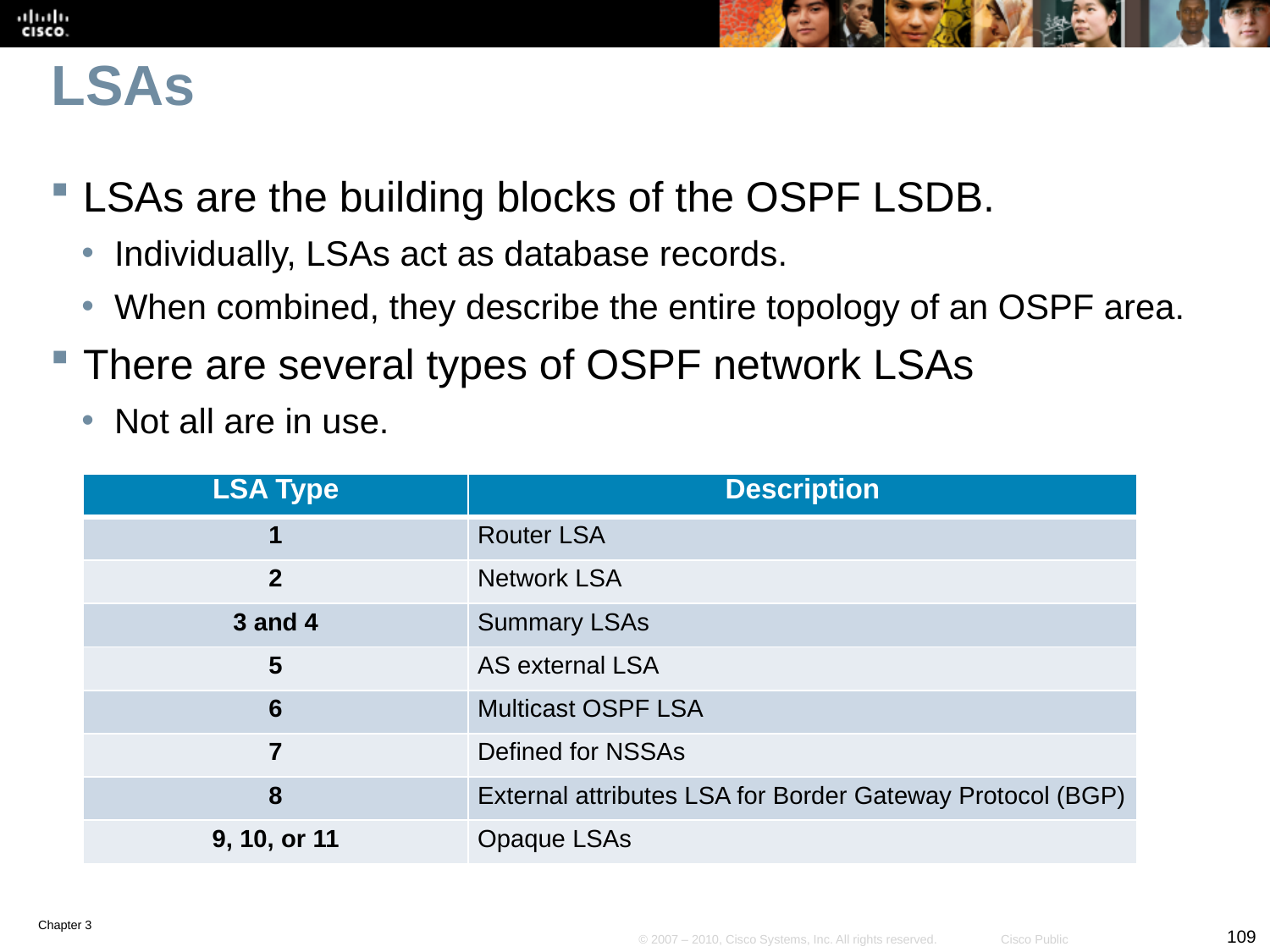

# LSAs
LSAs are the building blocks of the OSPF LSDB.
Individually, LSAs act as database records.
When combined, they describe the entire topology of an OSPF area.
There are several types of OSPF network LSAs
Not all are in use.
| LSA Type | Description |
| --- | --- |
| 1 | Router LSA |
| 2 | Network LSA |
| 3 and 4 | Summary LSAs |
| 5 | AS external LSA |
| 6 | Multicast OSPF LSA |
| 7 | Defined for NSSAs |
| 8 | External attributes LSA for Border Gateway Protocol (BGP) |
| 9, 10, or 11 | Opaque LSAs |